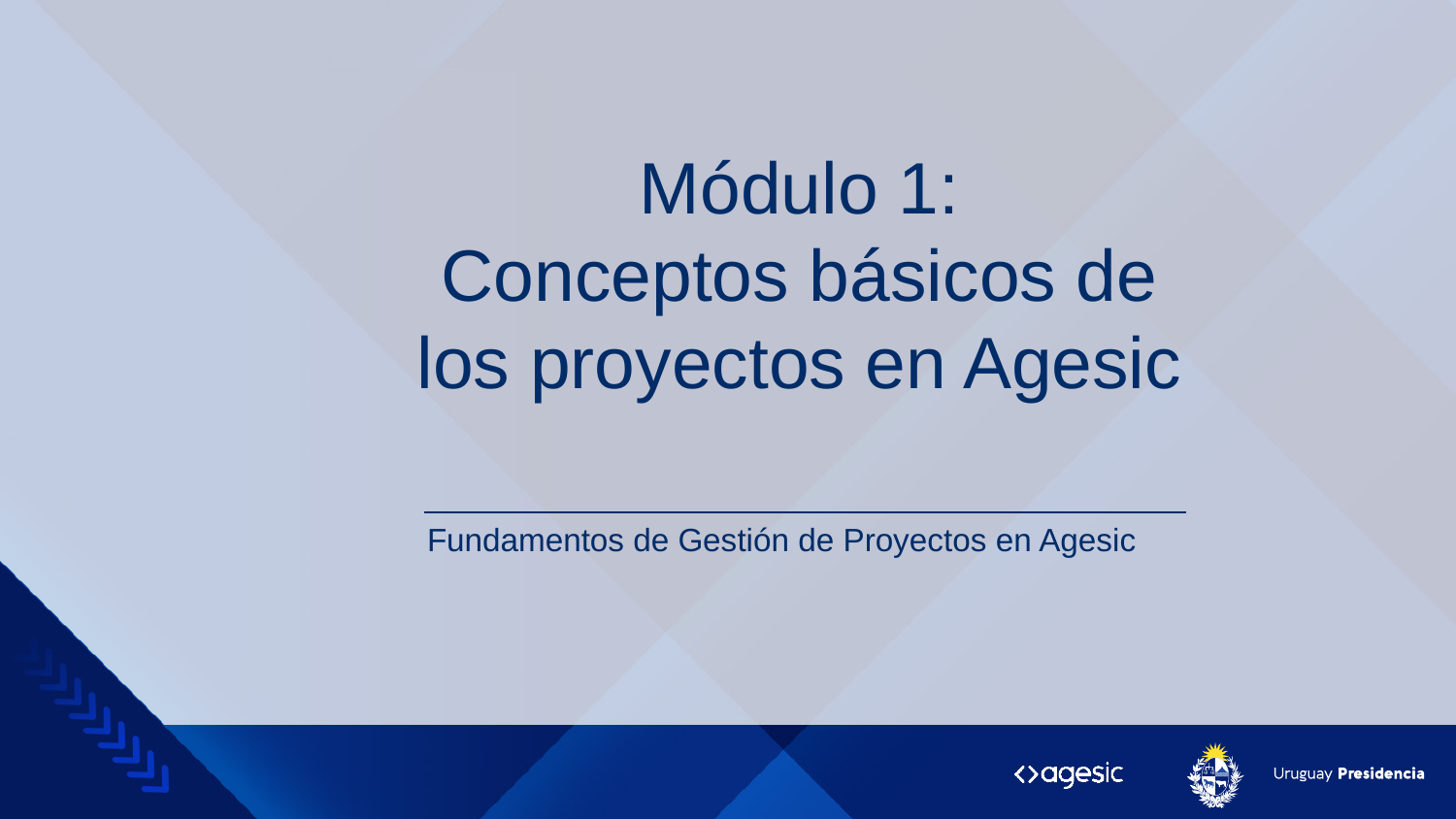

Módulo 1:
Conceptos básicos de los proyectos en Agesic

Fundamentos de Gestión de Proyectos en Agesic